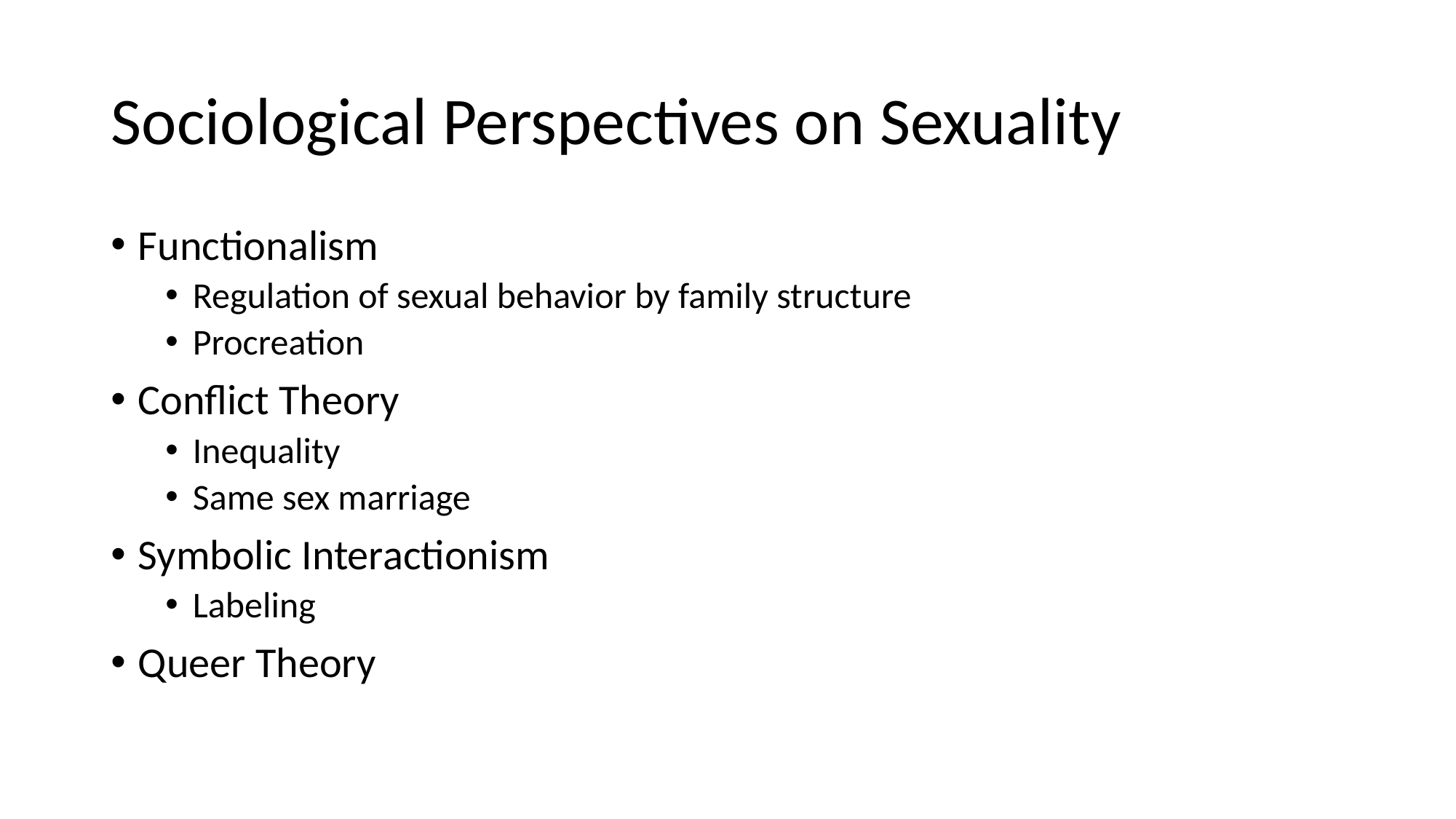

# Sociological Perspectives on Sexuality
Functionalism
Regulation of sexual behavior by family structure
Procreation
Conflict Theory
Inequality
Same sex marriage
Symbolic Interactionism
Labeling
Queer Theory